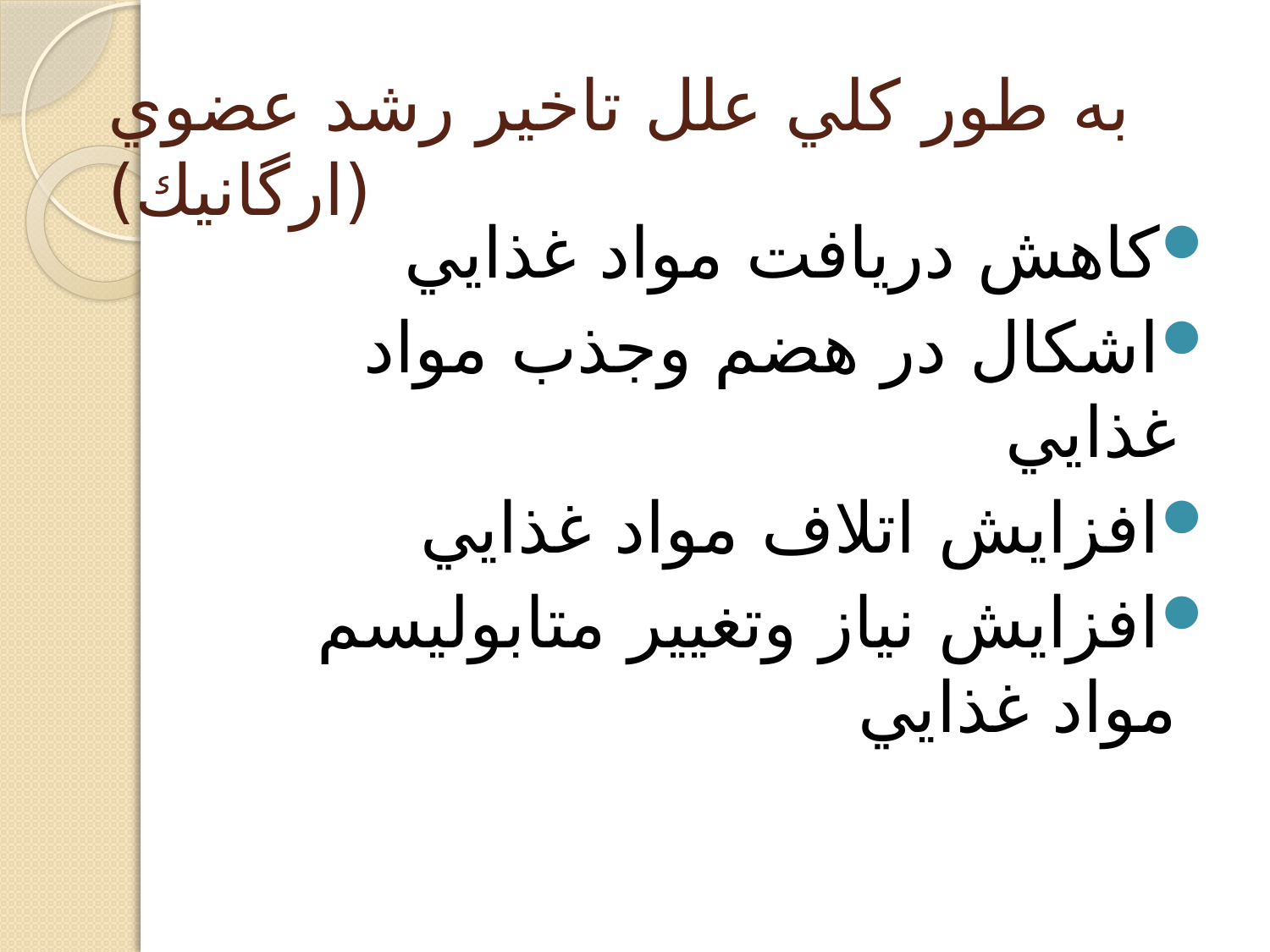

# به طور كلي علل تاخير رشد عضوي (ارگانيك)
كاهش دريافت مواد غذايي
اشكال در هضم وجذب مواد غذايي
افزايش اتلاف مواد غذايي
افزايش نياز وتغيير متابوليسم مواد غذايي